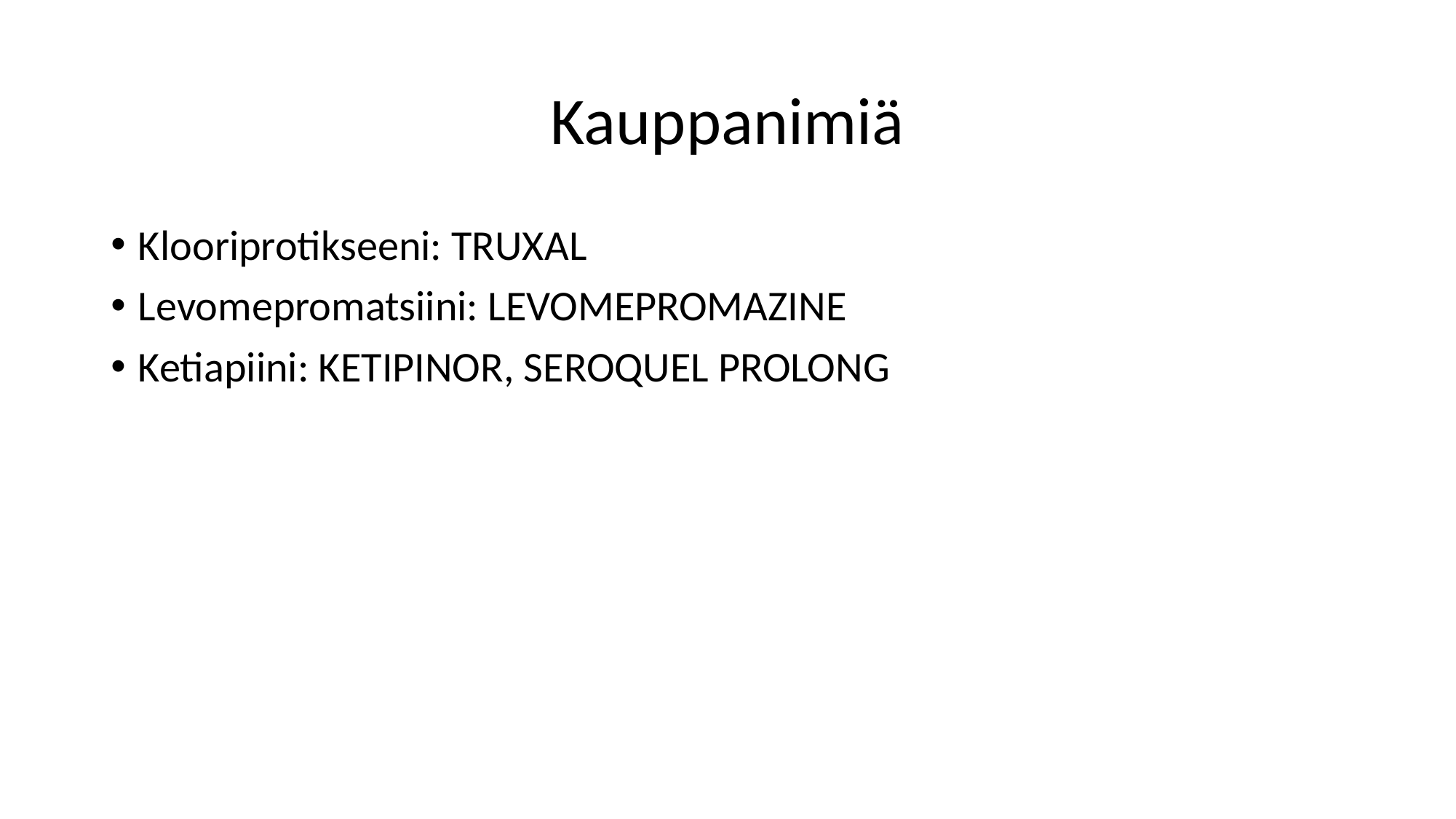

# Kauppanimiä
Klooriprotikseeni: TRUXAL
Levomepromatsiini: LEVOMEPROMAZINE
Ketiapiini: KETIPINOR, SEROQUEL PROLONG